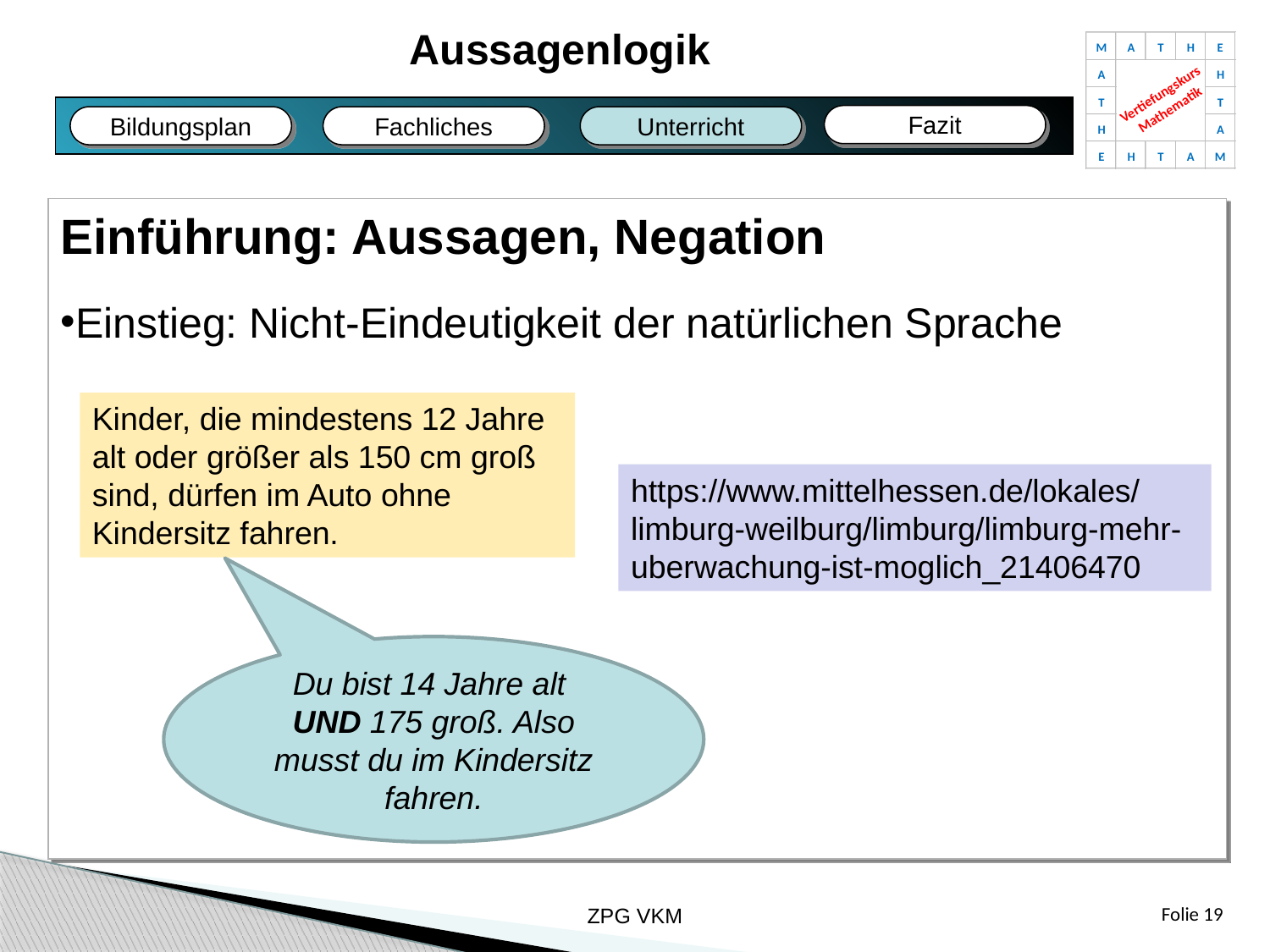

Aussagenlogik

M
A
T
H
E

A
H
Vertiefungskurs
Mathematik

T
T

H
A

E
H
T
A
M

Fazit
Fachliches
Bildungsplan
Unterricht
Fazit
Bildungsplan
Fachliches
Unterricht
Einführung: Aussagen, Negation
Einstieg: Nicht-Eindeutigkeit der natürlichen Sprache

Kinder, die mindestens 12 Jahre alt oder größer als 150 cm groß sind, dürfen im Auto ohne Kindersitz fahren.
https://www.mittelhessen.de/lokales/limburg-weilburg/limburg/limburg-mehr-uberwachung-ist-moglich_21406470
Du bist 14 Jahre alt
UND 175 groß. Also musst du im Kindersitz fahren.

ZPG VKM
Folie 19